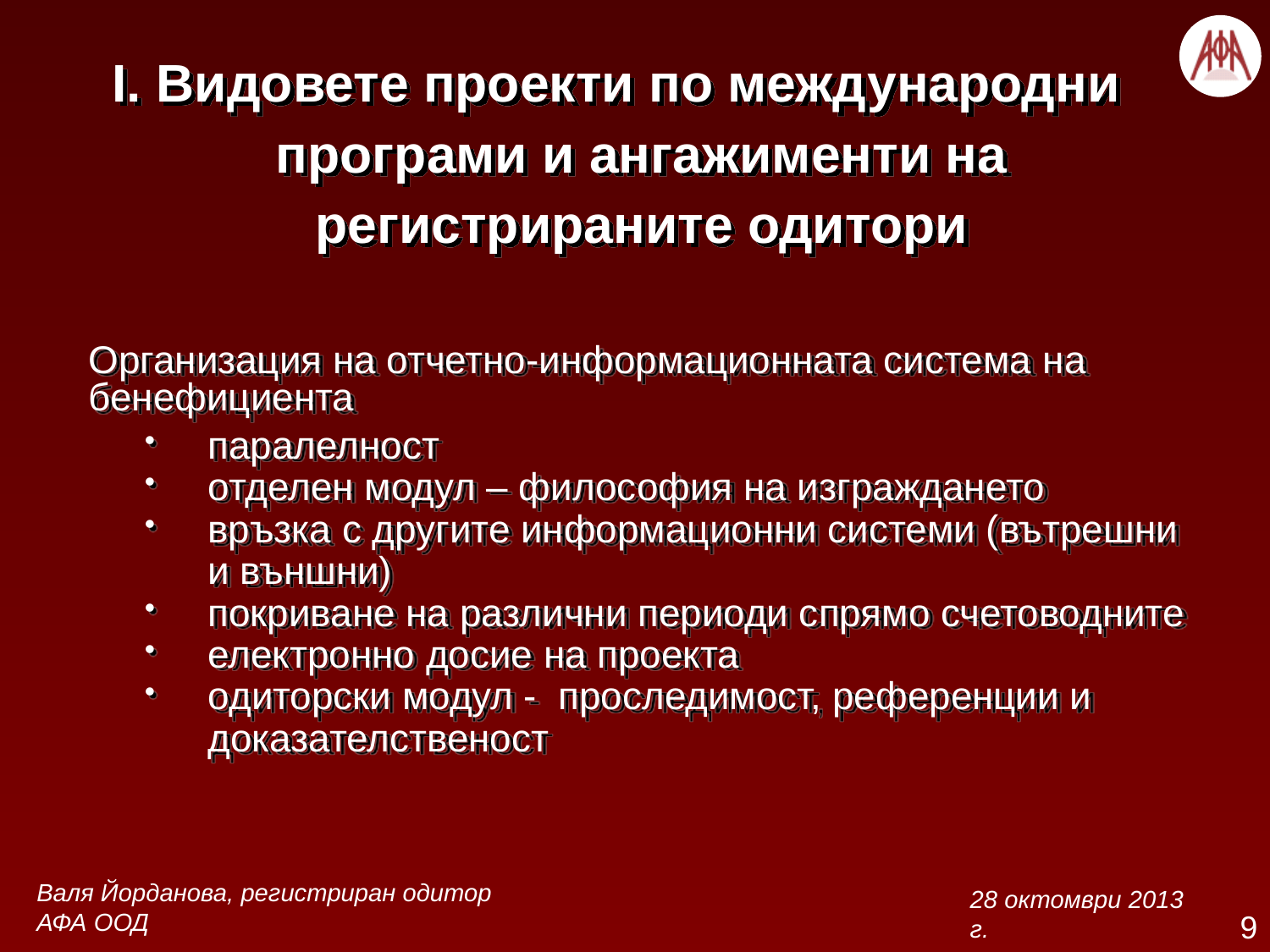

# I. Видовете проекти по международни програми и ангажименти на регистрираните одитори

	Организация на отчетно-информационната система на бенeфициента
паралелност
отделен модул – философия на изграждането
връзка с другите информационни системи (вътрешни и външни)
покриване на различни периоди спрямо счетоводните
електронно досие на проекта
одиторски модул -  проследимост, референции и доказателственост